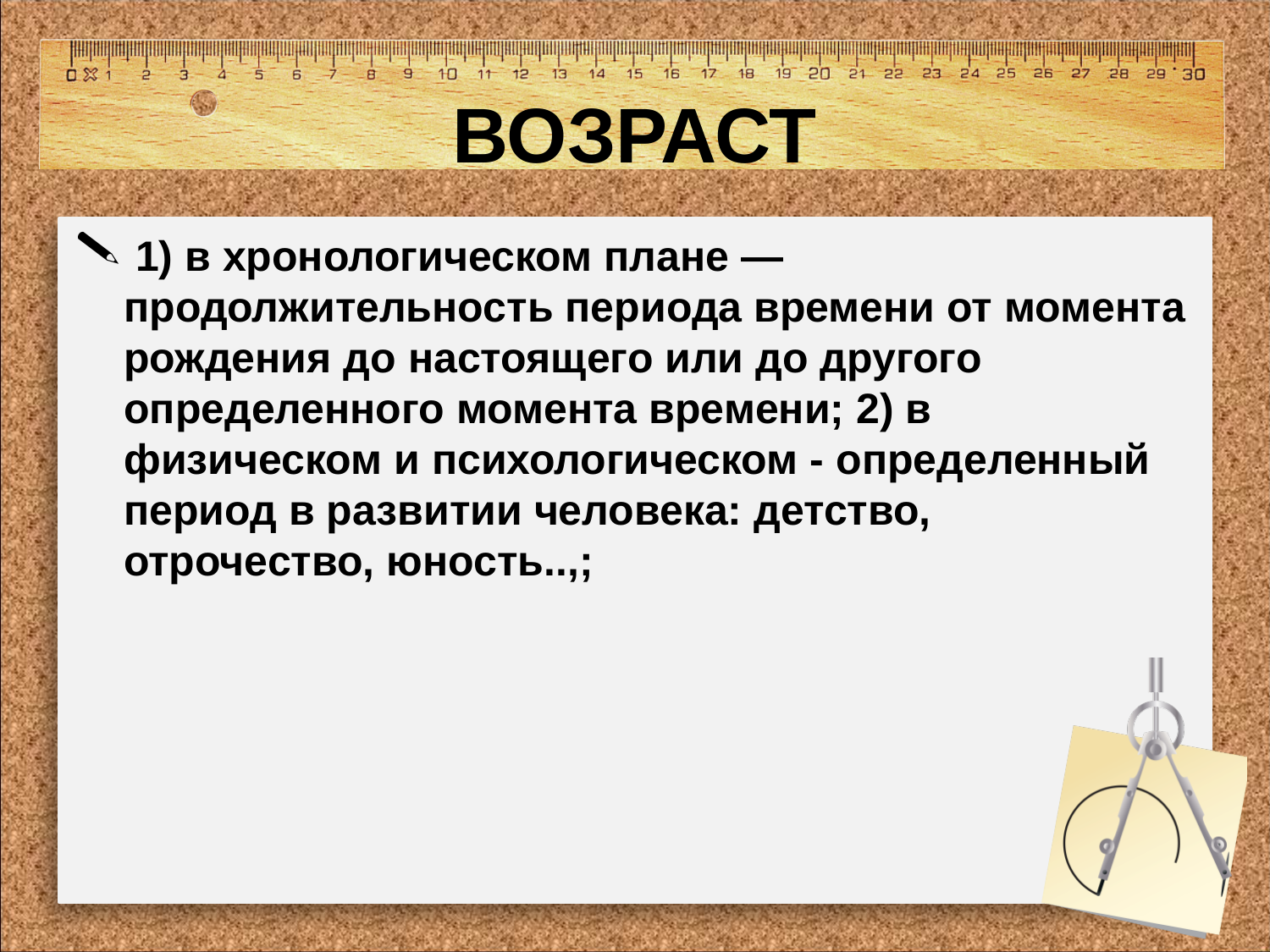

# ВОЗРАСТ
 1) в хронологическом плане — продолжительность периода времени от момента рождения до настоящего или до другого определенного момента времени; 2) в физическом и психологическом - определенный период в развитии человека: детство, отрочество, юность..,;